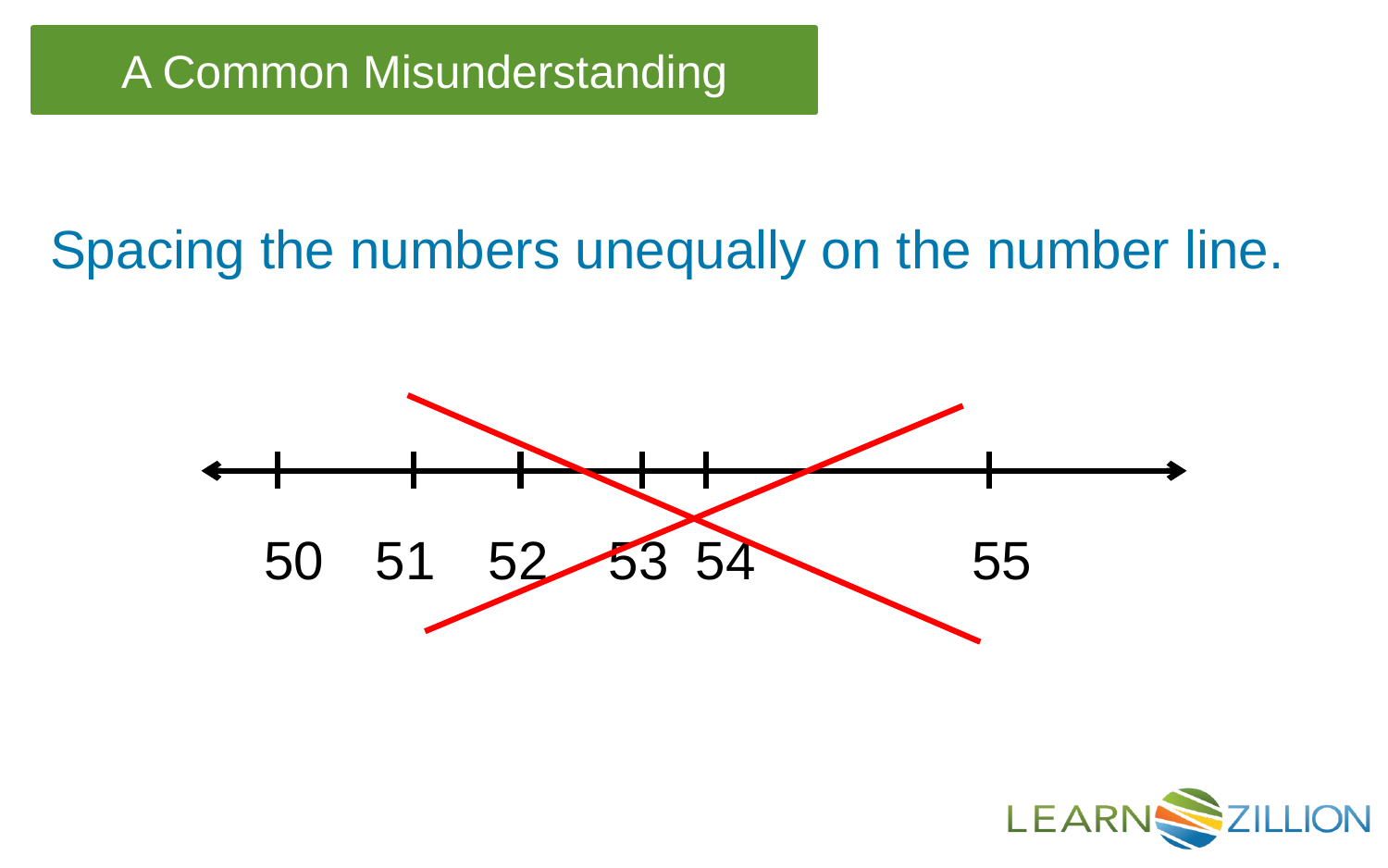

Spacing the numbers unequally on the number line.
50
51
52
53
54
55